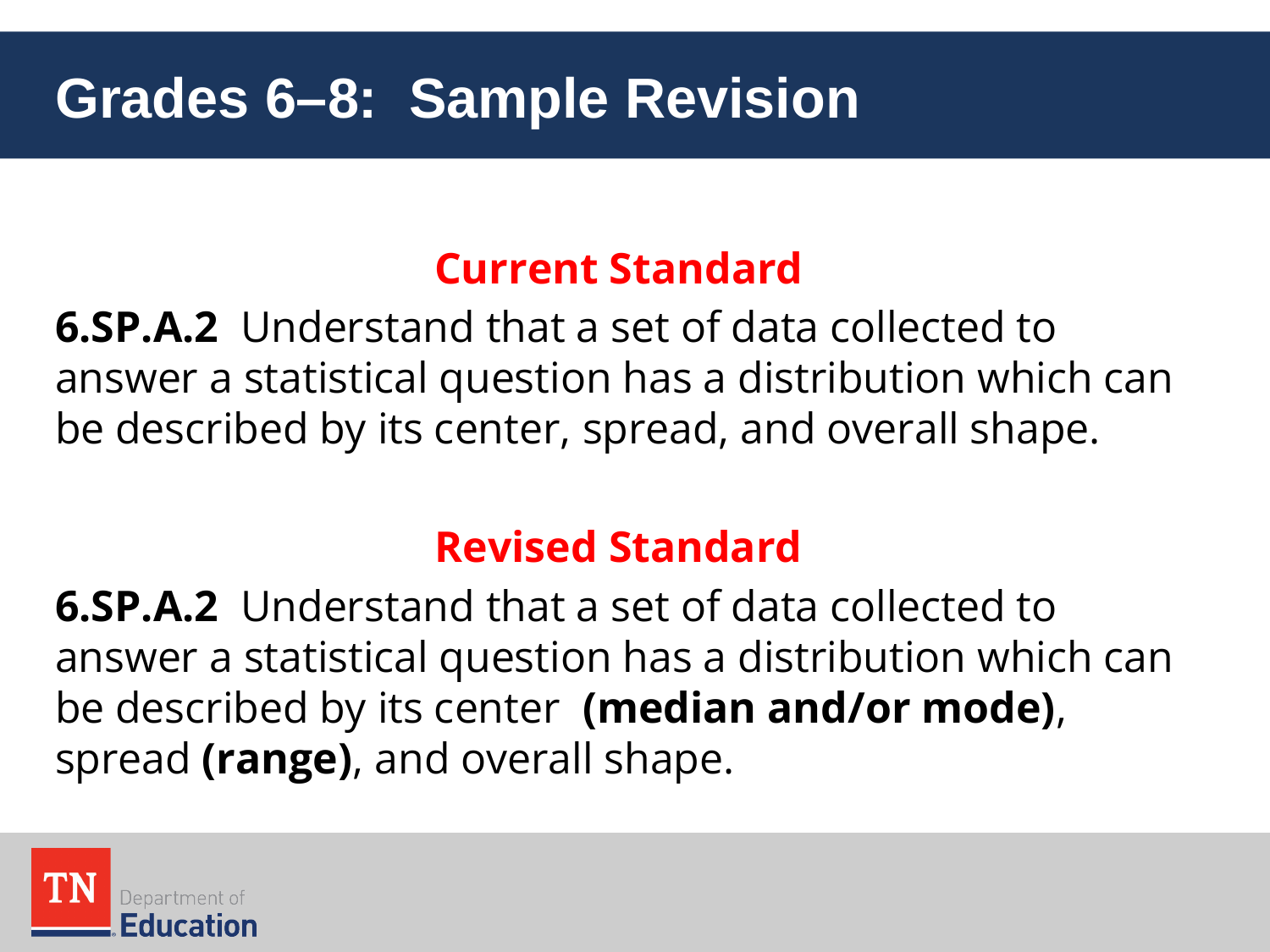

# Grades 6–8:  Sample Revision

Current Standard
6.SP.A.2  Understand that a set of data collected to answer a statistical question has a distribution which can be described by its center, spread, and overall shape.

Revised Standard
6.SP.A.2  Understand that a set of data collected to answer a statistical question has a distribution which can be described by its center  (median and/or mode), spread (range), and overall shape.